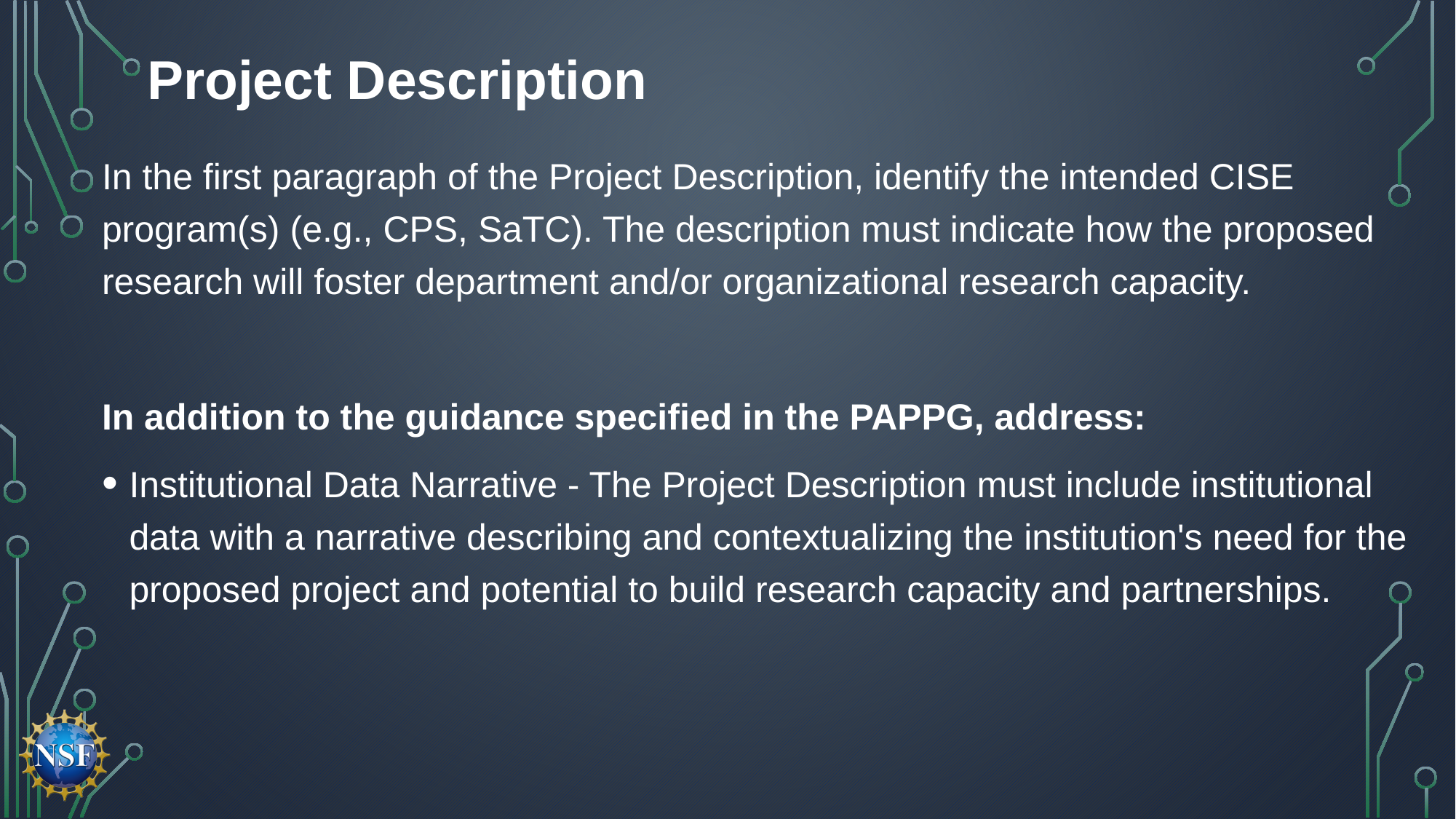

# Project Description
In the first paragraph of the Project Description, identify the intended CISE program(s) (e.g., CPS, SaTC). The description must indicate how the proposed research will foster department and/or organizational research capacity.

In addition to the guidance specified in the PAPPG, address:
Institutional Data Narrative - The Project Description must include institutional data with a narrative describing and contextualizing the institution's need for the proposed project and potential to build research capacity and partnerships.